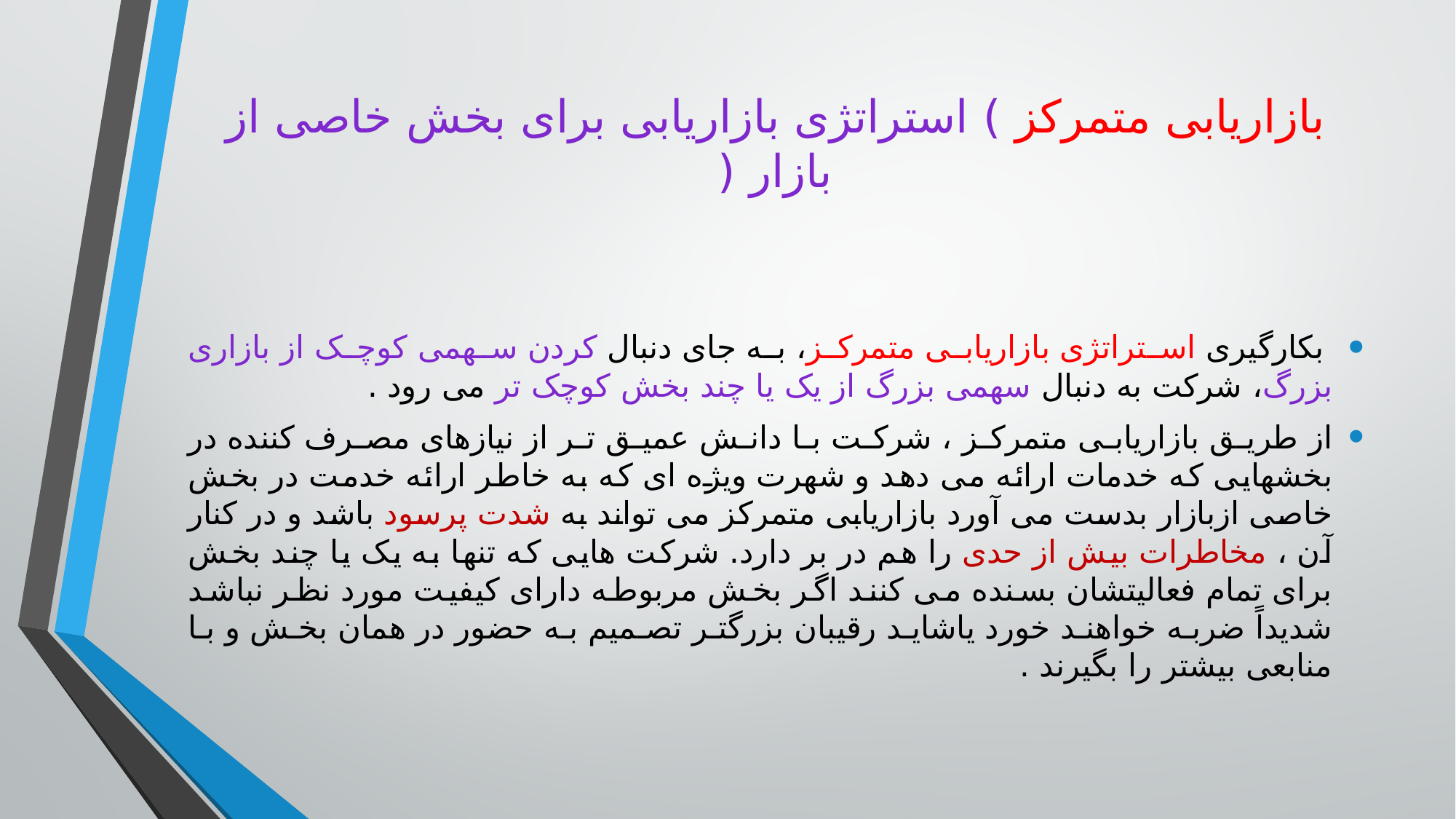

# بازاریابی متمرکز ) استراتژی بازاریابی برای بخش خاصی از بازار (
 بکارگیری استراتژی بازاریابی متمرکز، به جای دنبال کردن سهمی کوچک از بازاری بزرگ، شرکت به دنبال سهمی بزرگ از یک یا چند بخش کوچک تر می رود .
از طریق بازاریابی متمرکز ، شرکت با دانش عمیق تر از نیازهای مصرف کننده در بخشهایی که خدمات ارائه می دهد و شهرت ویژه ای که به خاطر ارائه خدمت در بخش خاصی ازبازار بدست می آورد بازاریابی متمرکز می تواند به شدت پرسود باشد و در کنار آن ، مخاطرات بیش از حدی را هم در بر دارد. شرکت هایی که تنها به یک یا چند بخش برای تمام فعالیتشان بسنده می کنند اگر بخش مربوطه دارای کیفیت مورد نظر نباشد شدیداً ضربه خواهند خورد یاشاید رقیبان بزرگتر تصمیم به حضور در همان بخش و با منابعی بیشتر را بگیرند .